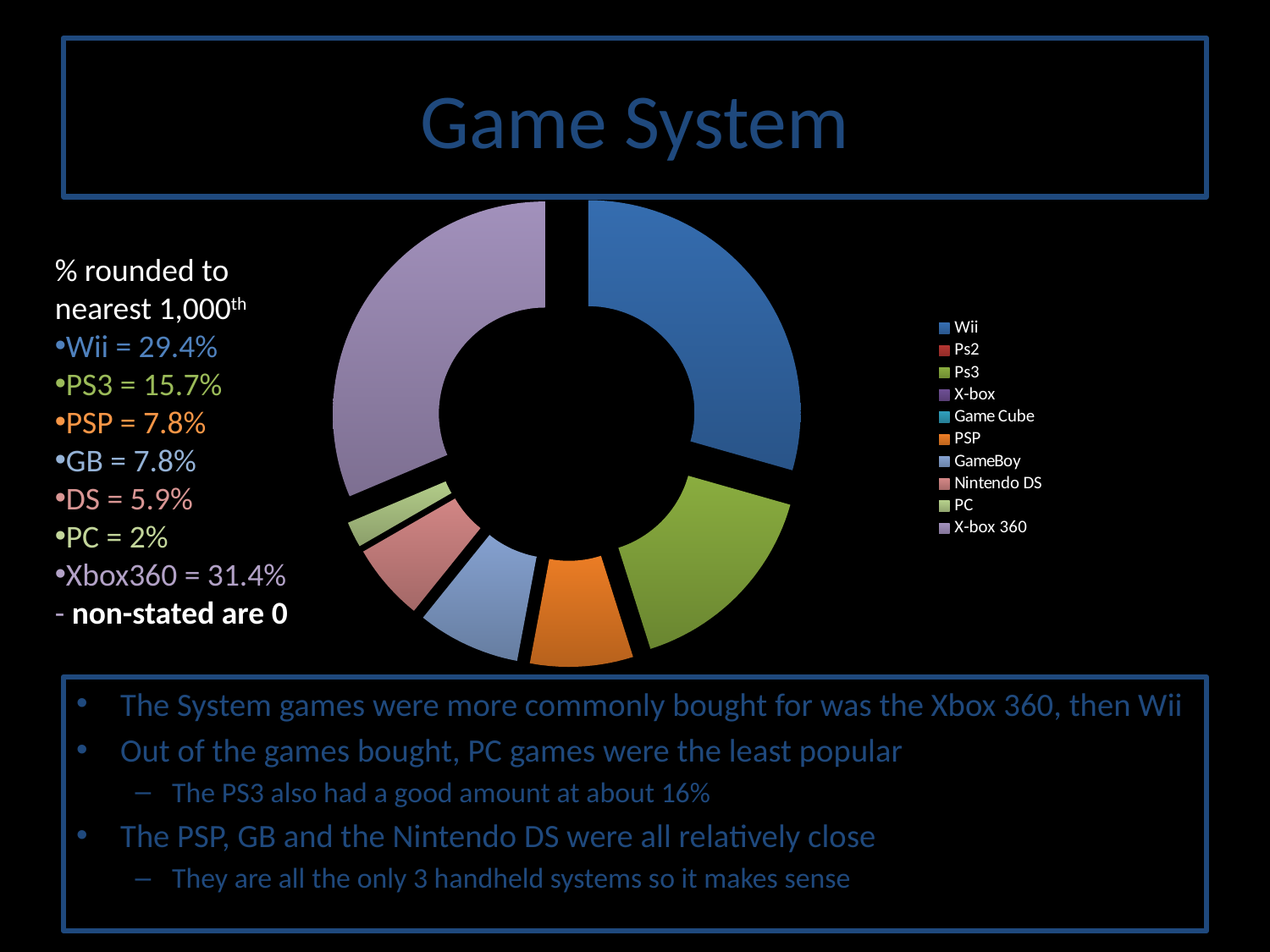

# Game System

### Chart

| Category |  |
|---|---|
| Wii | 15.0 |
| Ps2 | 0.0 |
| Ps3 | 8.0 |
| X-box | 0.0 |
| Game Cube | 0.0 |
| PSP | 4.0 |
| GameBoy | 4.0 |
| Nintendo DS | 3.0 |
| PC | 1.0 |
| X-box 360 | 16.0 |
% rounded to nearest 1,000th
Wii = 29.4%
PS3 = 15.7%
PSP = 7.8%
GB = 7.8%
DS = 5.9%
PC = 2%
Xbox360 = 31.4%
- non-stated are 0
The System games were more commonly bought for was the Xbox 360, then Wii
Out of the games bought, PC games were the least popular
The PS3 also had a good amount at about 16%
The PSP, GB and the Nintendo DS were all relatively close
They are all the only 3 handheld systems so it makes sense